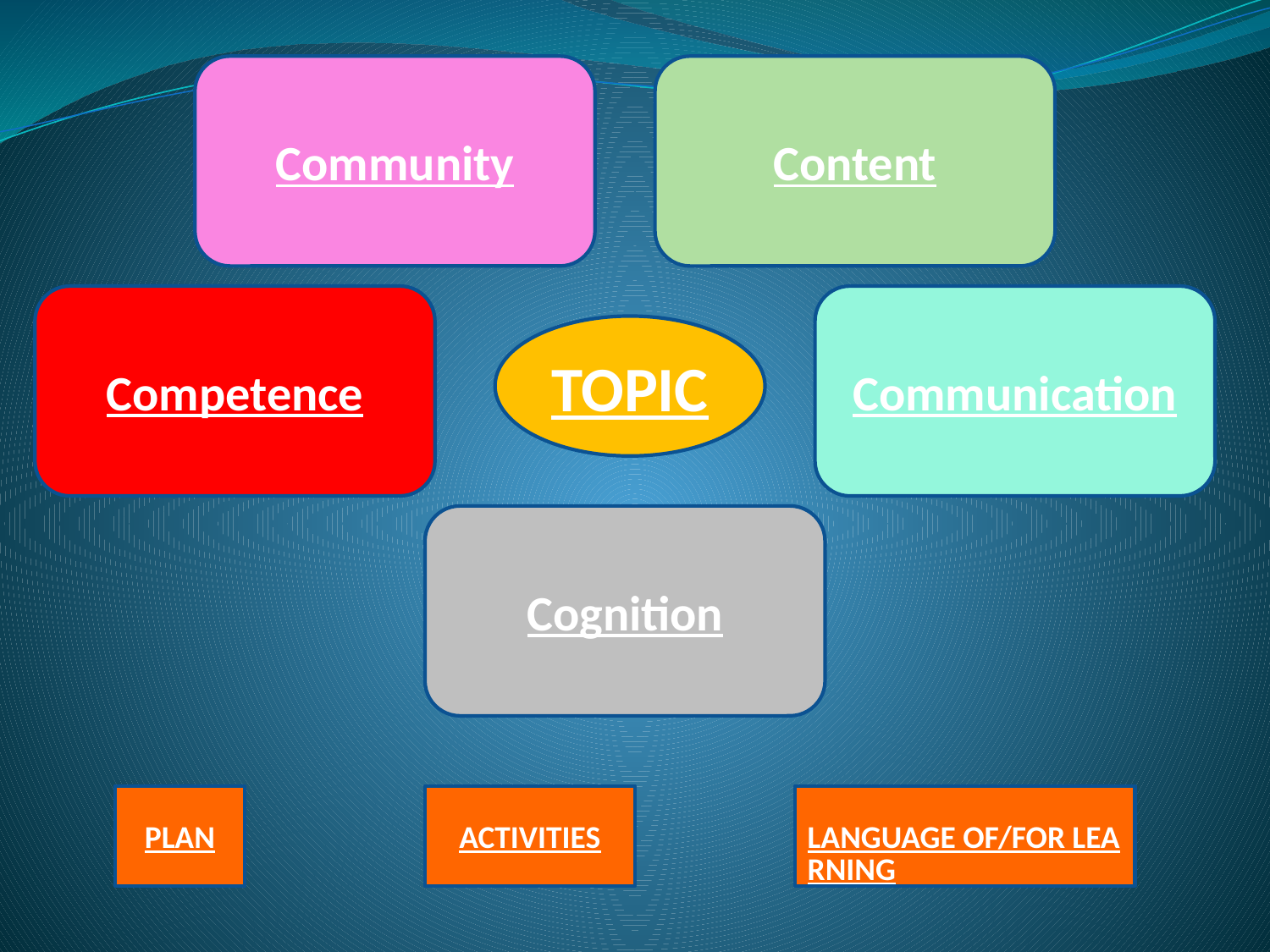

Community
Content
Competence
Communication
TOPIC
Cognition
PLAN
ACTIVITIES
LANGUAGE OF/FOR LEARNING